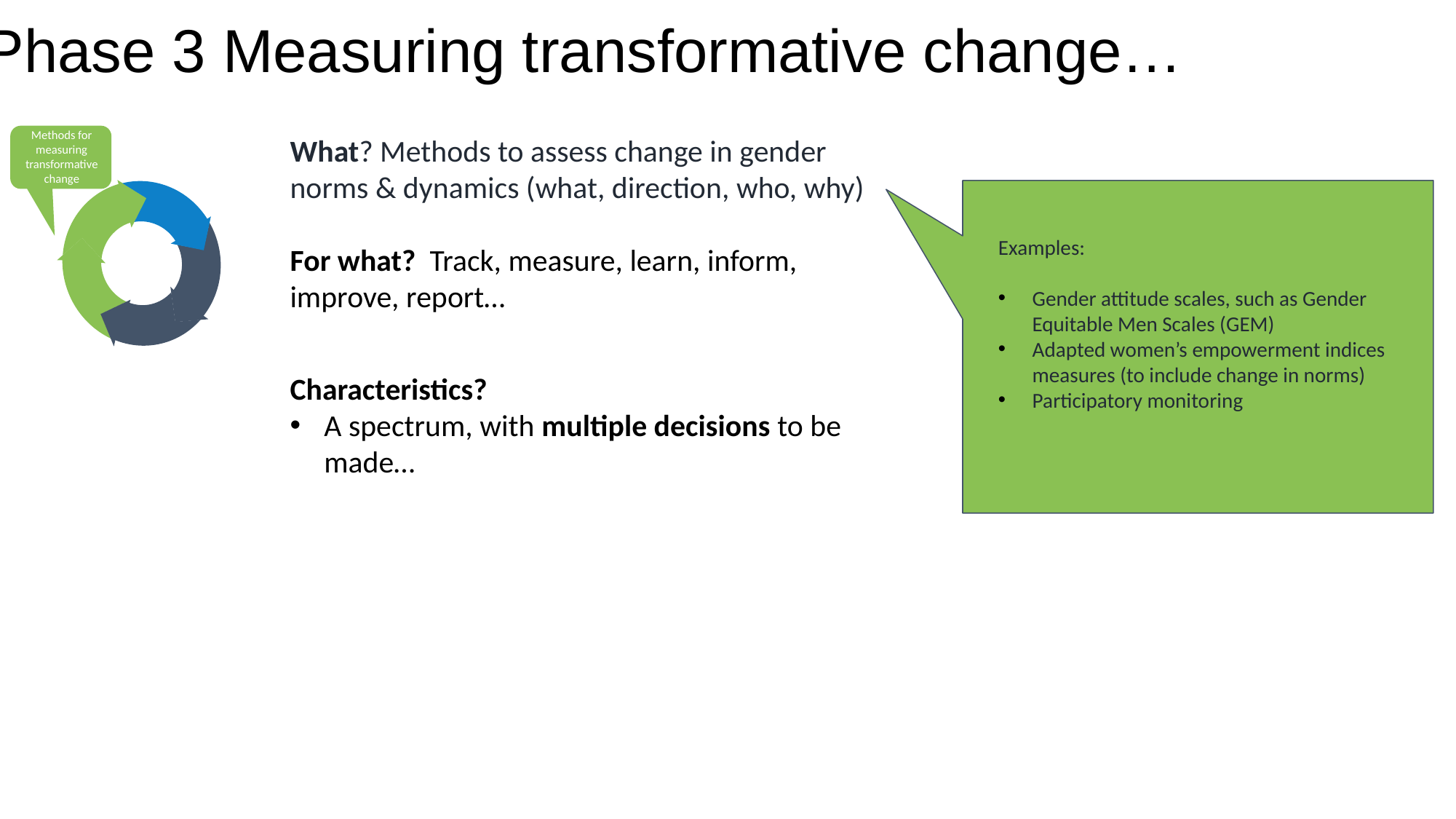

Phase 3 Measuring transformative change…
Methods for measuring transformative change

What? Methods to assess change in gender norms & dynamics (what, direction, who, why)

For what?  Track, measure, learn, inform, improve, report…

Formative GTA methods

Requirement Analysis
Examples:

Gender attitude scales, such as Gender Equitable Men Scales (GEM)
Adapted women’s empowerment indices measures (to include change in norms)
Participatory monitoring
SCOPING & DESIGN
ME&L
Characteristics?
A spectrum, with multiple decisions to be made…

Iterations, Demo & Feedback
IMPLEMENTATION